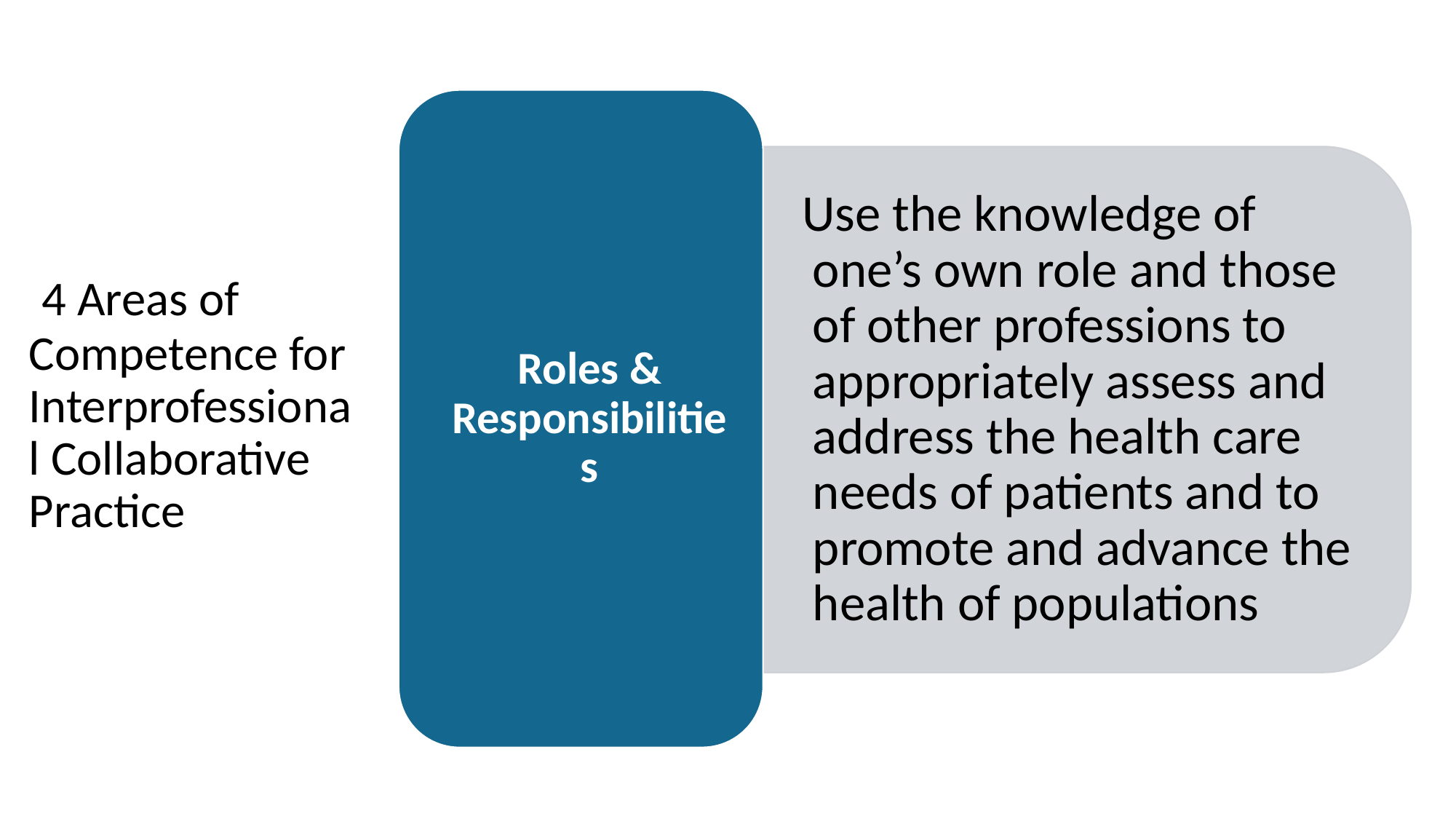

# 4 Areas of Competence for Interprofessional Collaborative Practice
  Use the knowledge of one’s own role and those of other professions to appropriately assess and address the health care needs of patients and to promote and advance the health of populations
Roles & Responsibilities